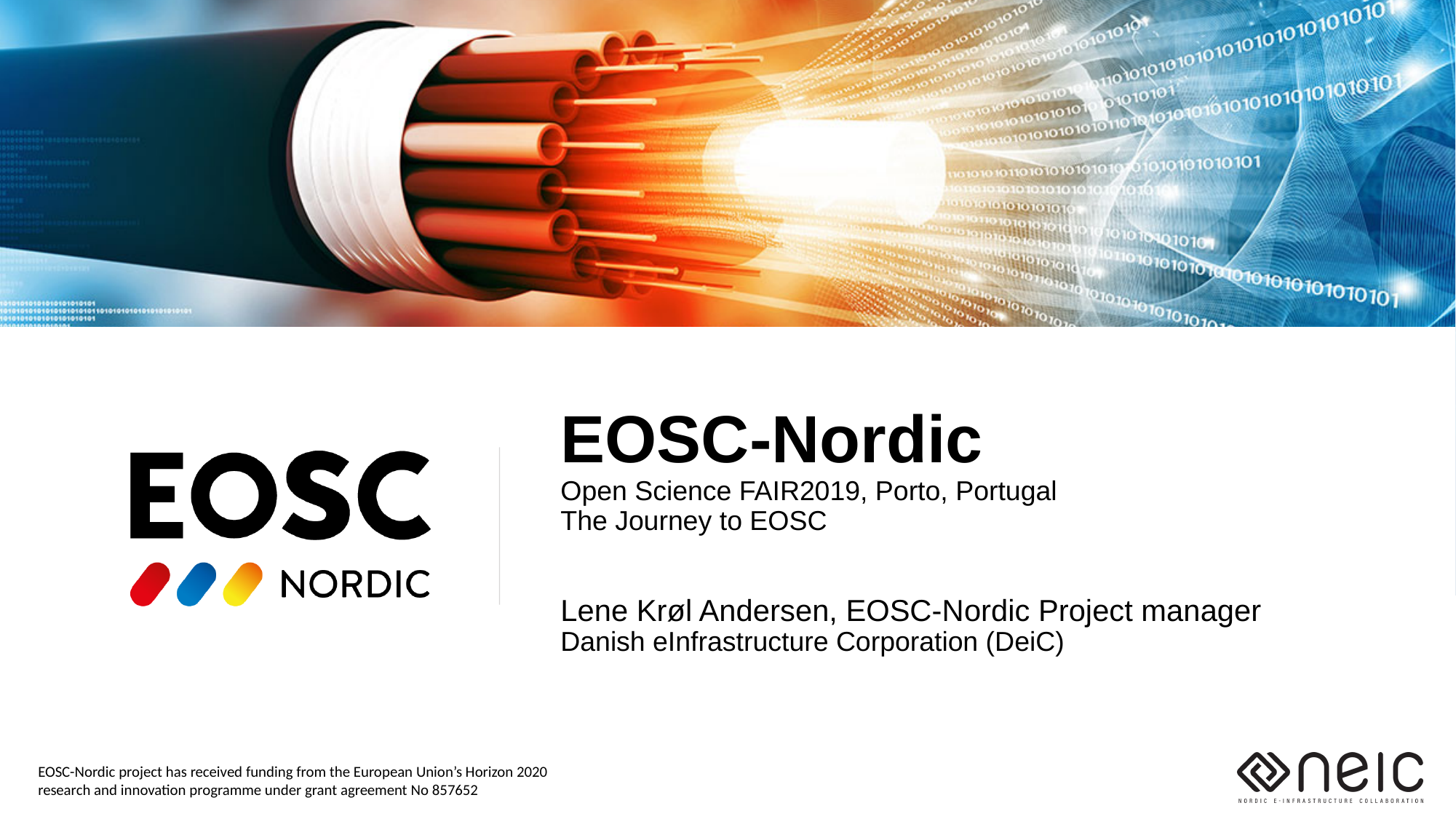

# EOSC-Nordic Open Science FAIR2019, Porto, Portugal The Journey to EOSC Lene Krøl Andersen, EOSC-Nordic Project manager Danish eInfrastructure Corporation (DeiC)